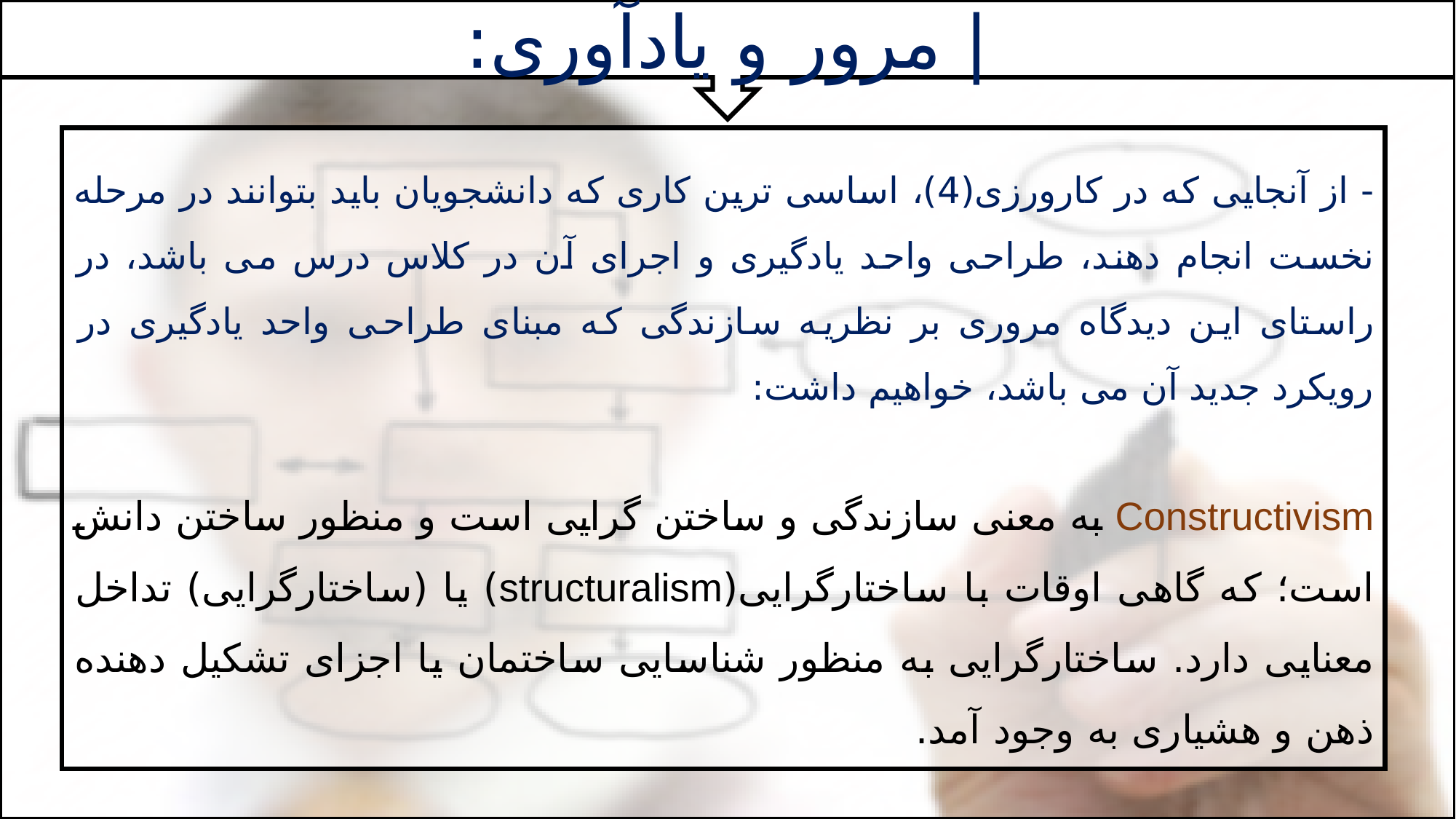

| مرور و یادآوری:

- از آنجایی که در کارورزی(4)، اساسی ترین کاری که دانشجویان باید بتوانند در مرحله نخست انجام دهند، طراحی واحد یادگیری و اجرای آن در کلاس درس می باشد، در راستای این دیدگاه مروری بر نظریه سازندگی که مبنای طراحی واحد یادگیری در رویکرد جدید آن می باشد، خواهیم داشت:

Constructivism به معنی سازندگی و ساختن گرایی است و منظور ساختن دانش است؛ که گاهی اوقات با ساختارگرایی(structuralism) یا (ساختارگرایی) تداخل معنایی دارد. ساختارگرایی به منظور شناسایی ساختمان یا اجزای تشکیل دهنده ذهن و هشیاری به وجود آمد.